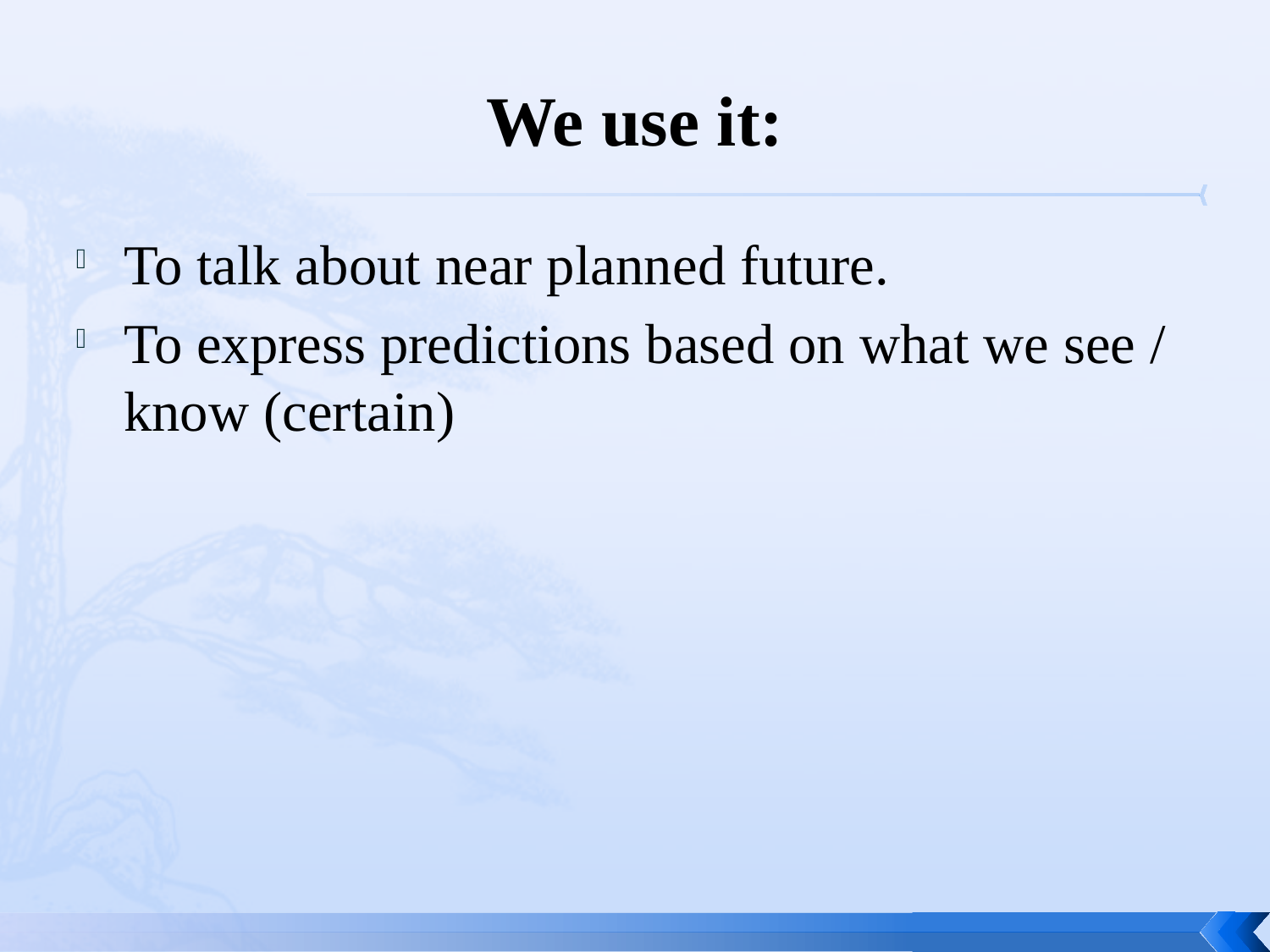

# We use it:
To talk about near planned future.
To express predictions based on what we see / know (certain)